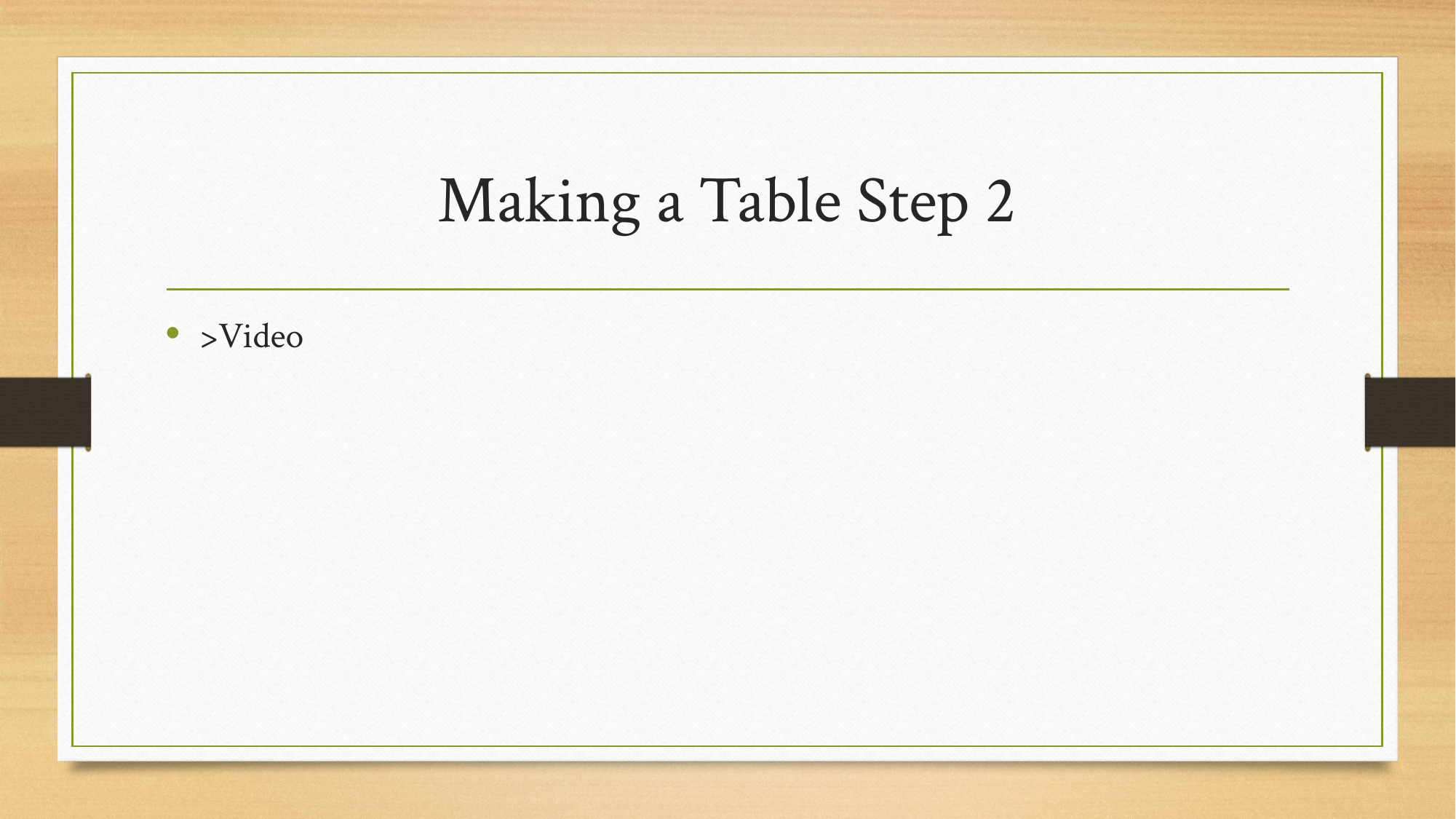

# Making a Table Step 2
>Video